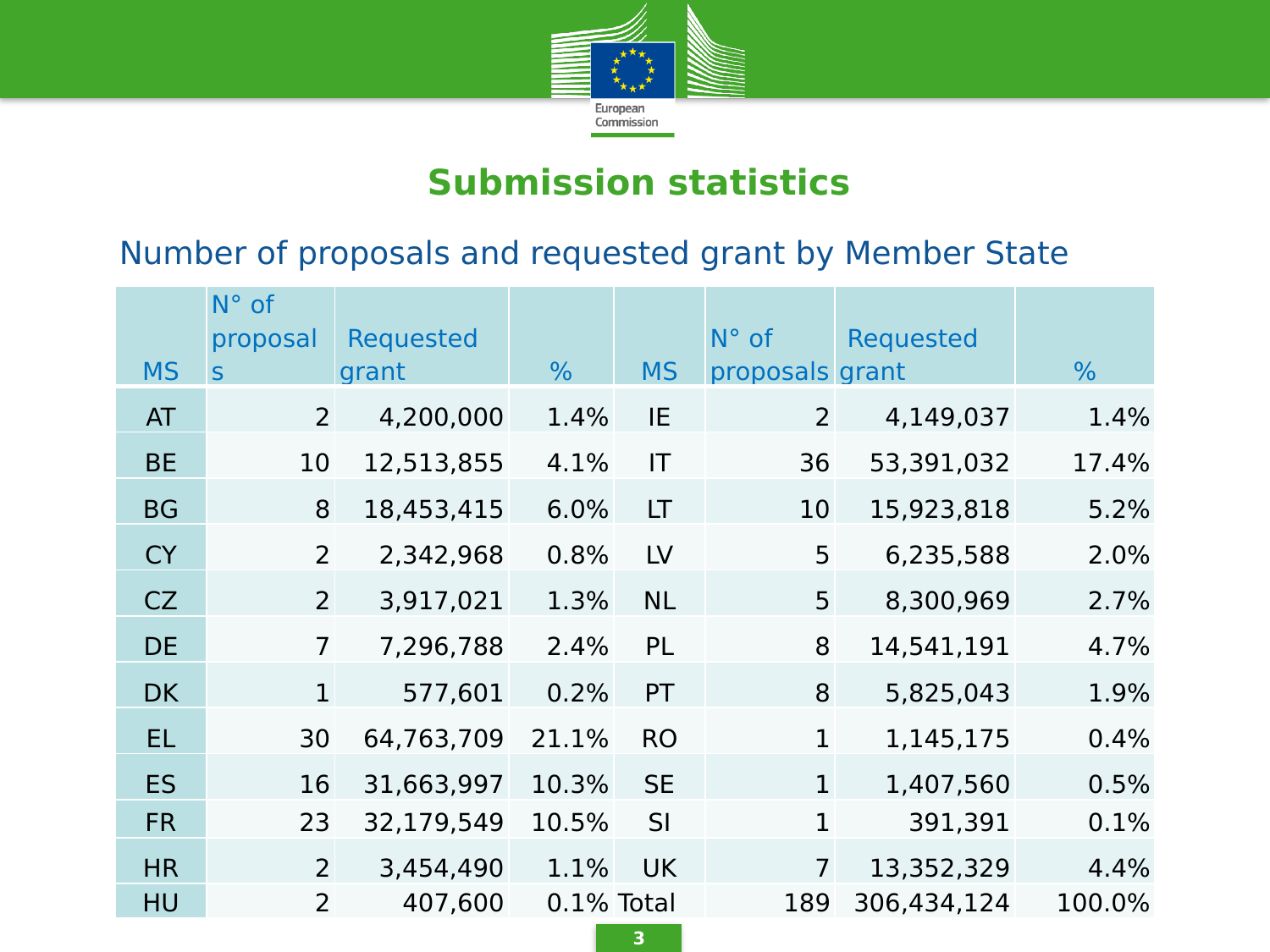

# Submission statistics
Number of proposals and requested grant by Member State

| MS | N° of proposals | Requested grant | % | MS | N° of proposals | Requested grant | % |
| --- | --- | --- | --- | --- | --- | --- | --- |
| AT | 2 | 4,200,000 | 1.4% | IE | 2 | 4,149,037 | 1.4% |
| BE | 10 | 12,513,855 | 4.1% | IT | 36 | 53,391,032 | 17.4% |
| BG | 8 | 18,453,415 | 6.0% | LT | 10 | 15,923,818 | 5.2% |
| CY | 2 | 2,342,968 | 0.8% | LV | 5 | 6,235,588 | 2.0% |
| CZ | 2 | 3,917,021 | 1.3% | NL | 5 | 8,300,969 | 2.7% |
| DE | 7 | 7,296,788 | 2.4% | PL | 8 | 14,541,191 | 4.7% |
| DK | 1 | 577,601 | 0.2% | PT | 8 | 5,825,043 | 1.9% |
| EL | 30 | 64,763,709 | 21.1% | RO | 1 | 1,145,175 | 0.4% |
| ES | 16 | 31,663,997 | 10.3% | SE | 1 | 1,407,560 | 0.5% |
| FR | 23 | 32,179,549 | 10.5% | SI | 1 | 391,391 | 0.1% |
| HR | 2 | 3,454,490 | 1.1% | UK | 7 | 13,352,329 | 4.4% |
| HU | 2 | 407,600 | 0.1% | Total | 189 | 306,434,124 | 100.0% |
3